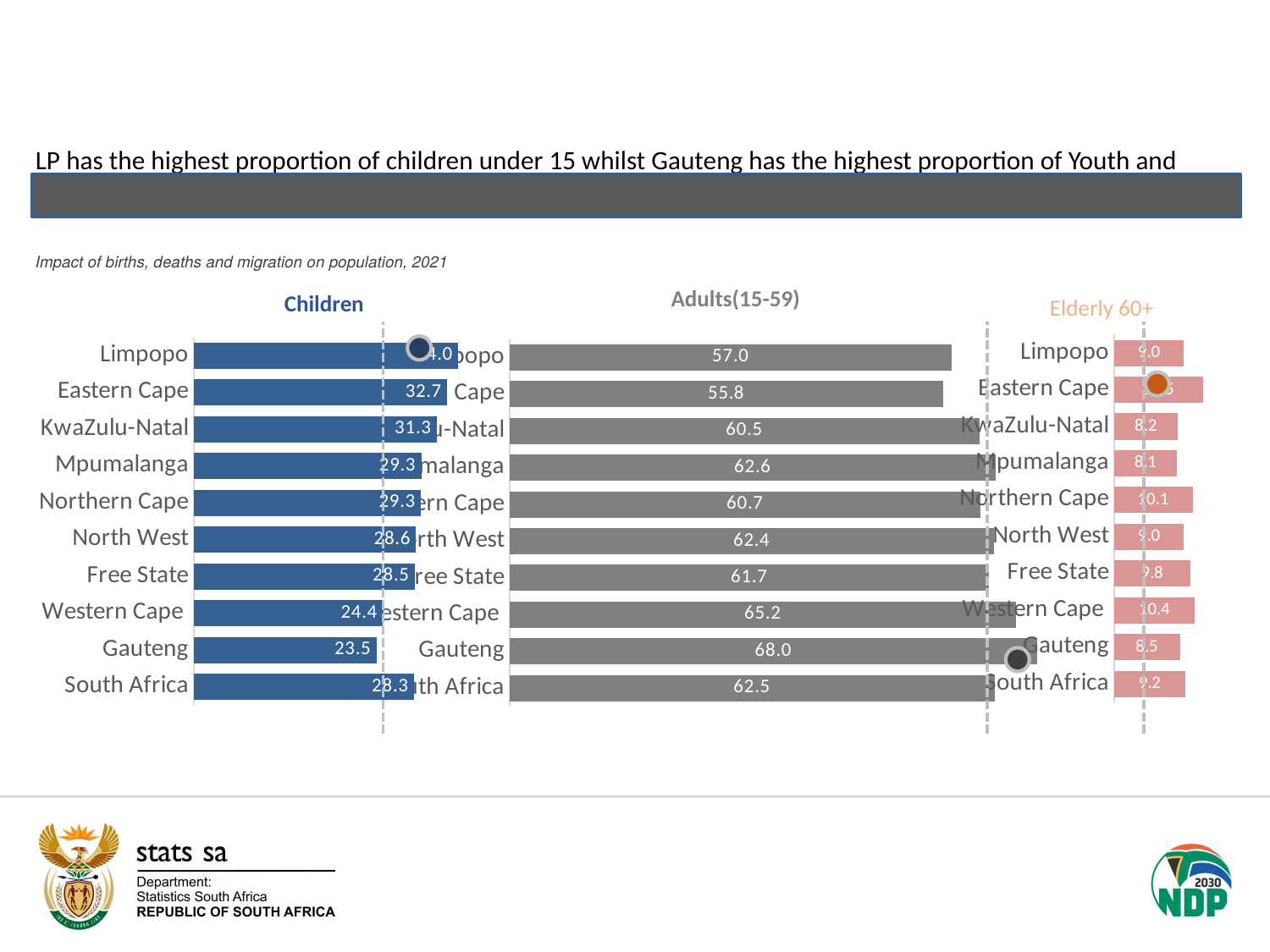

LP has the highest proportion of children under 15 whilst Gauteng has the highest proportion of Youth and Adults (15-59)

Impact of births, deaths and migration on population, 2021
Adults(15-59)
Children
Elderly 60+

### Chart

| Category | % of elderly within each province | Adults | % of children under 15 within each province |
|---|---|---|---|
| Limpopo | 9.0 | 56.96 | 34.04 |
| Eastern Cape | 11.5 | 55.84 | 32.66 |
| KwaZulu-Natal | 8.2 | 60.49 | 31.31 |
| Mpumalanga | 8.1 | 62.6 | 29.3 |
| Northern Cape | 10.1 | 60.65 | 29.25 |
| North West | 9.0 | 62.37 | 28.63 |
| Free State | 9.8 | 61.73 | 28.47 |
| Western Cape  | 10.4 | 65.24 | 24.36 |
| Gauteng | 8.5 | 67.96 | 23.54 |
| South Africa | 9.2 | 62.46 | 28.34 |

### Chart

| Category | % of children under 15 within each province | % of elderly within each province | Adults |
|---|---|---|---|
| Limpopo | 34.04 | 9.0 | 56.96 |
| Eastern Cape | 32.66 | 11.5 | 55.84 |
| KwaZulu-Natal | 31.31 | 8.2 | 60.49 |
| Mpumalanga | 29.3 | 8.1 | 62.6 |
| Northern Cape | 29.25 | 10.1 | 60.65 |
| North West | 28.63 | 9.0 | 62.37 |
| Free State | 28.47 | 9.8 | 61.73 |
| Western Cape  | 24.36 | 10.4 | 65.24 |
| Gauteng | 23.54 | 8.5 | 67.96 |
| South Africa | 28.34 | 9.2 | 62.46 |

### Chart

| Category | Adults | % of children under 15 within each province | % of elderly within each province |
|---|---|---|---|
| Limpopo | 56.96 | 34.04 | 9.0 |
| Eastern Cape | 55.84 | 32.66 | 11.5 |
| KwaZulu-Natal | 60.49 | 31.31 | 8.2 |
| Mpumalanga | 62.6 | 29.3 | 8.1 |
| Northern Cape | 60.65 | 29.25 | 10.1 |
| North West | 62.37 | 28.63 | 9.0 |
| Free State | 61.73 | 28.47 | 9.8 |
| Western Cape  | 65.24 | 24.36 | 10.4 |
| Gauteng | 67.96 | 23.54 | 8.5 |
| South Africa | 62.46 | 28.34 | 9.2 |